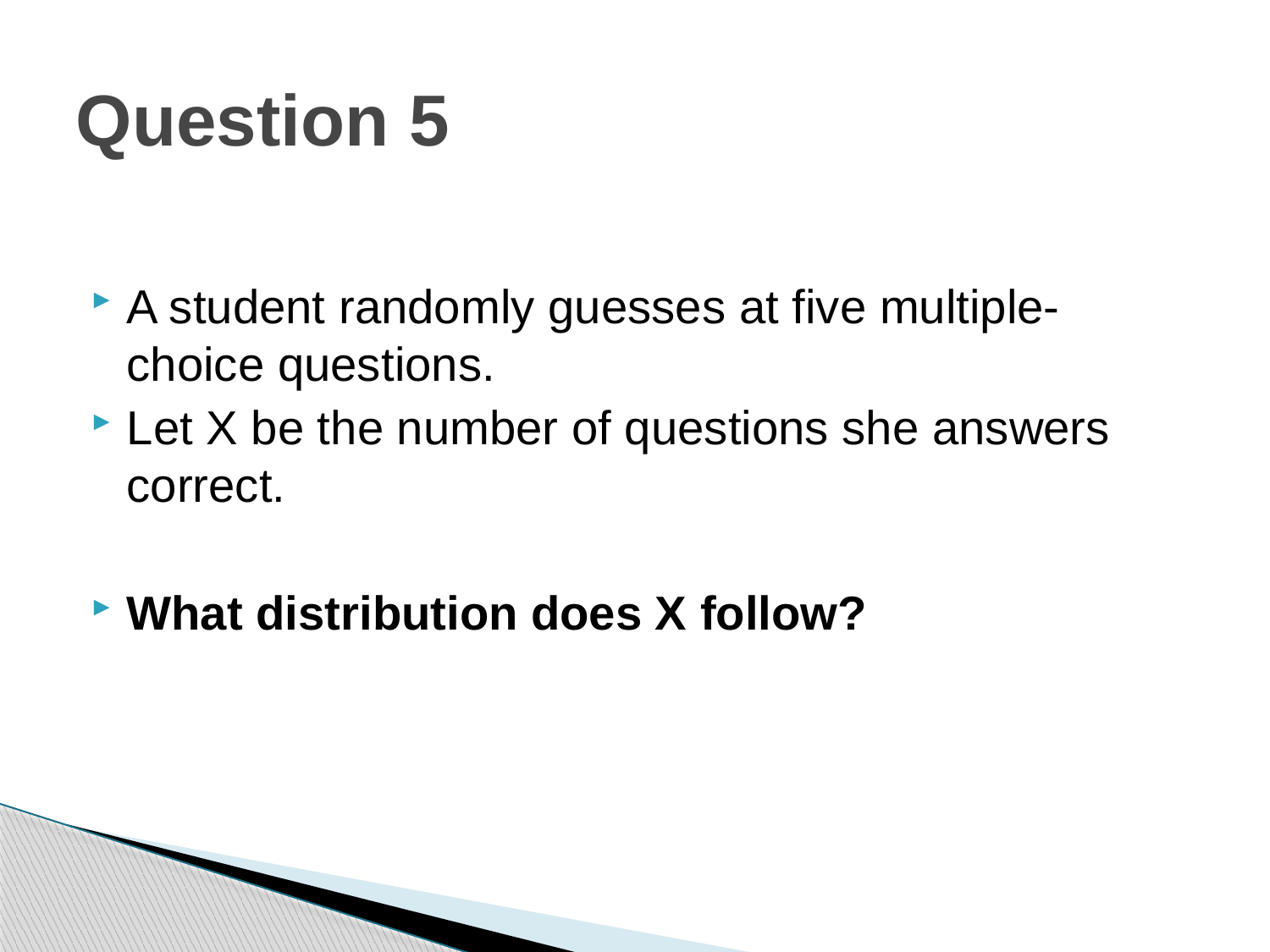

# Question 5

A student randomly guesses at five multiple-choice questions.
Let X be the number of questions she answers correct.

What distribution does X follow?